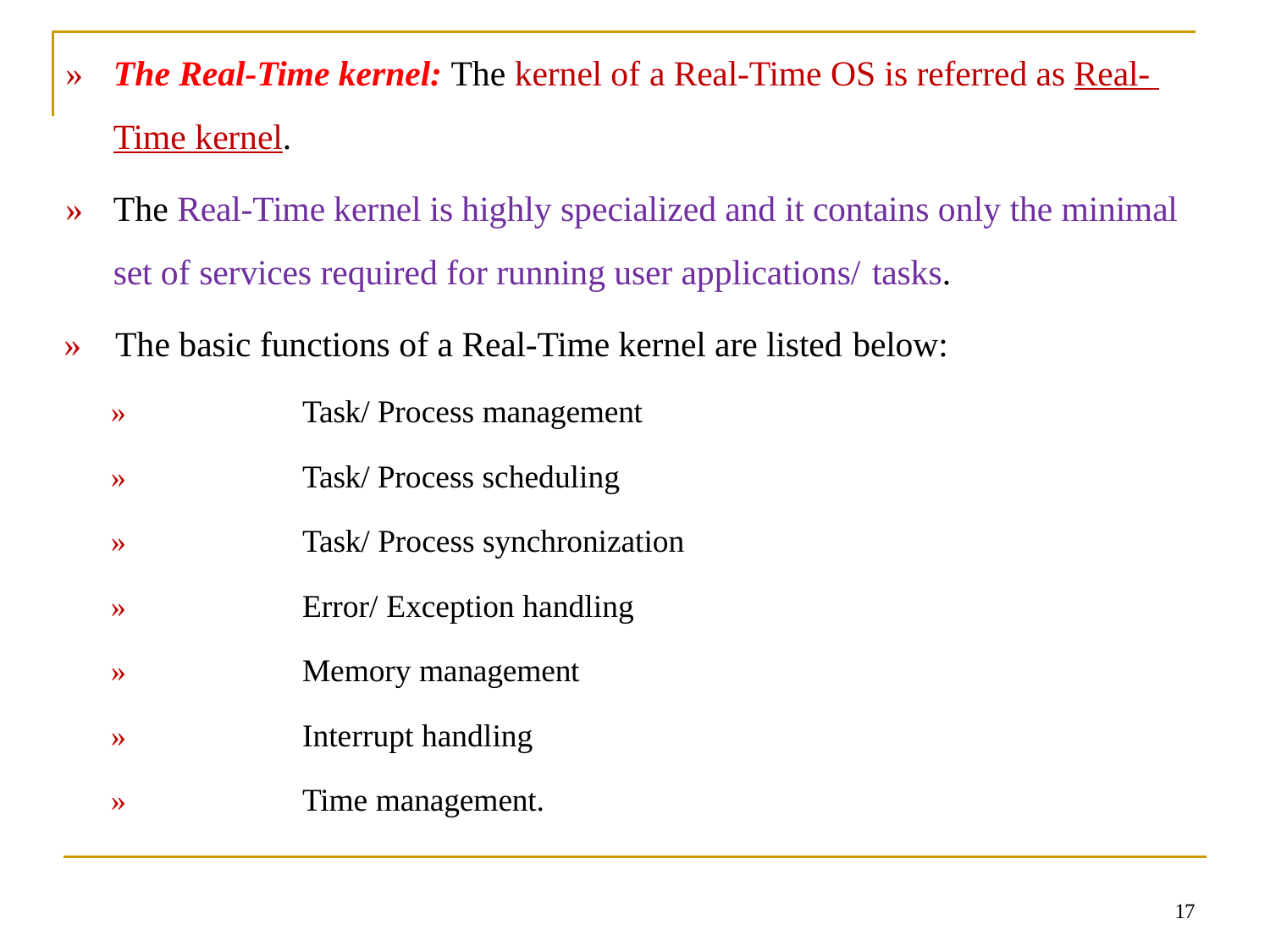

# »	The Real-Time kernel: The kernel of a Real-Time OS is referred as Real-  Time kernel.
»	The Real-Time kernel is highly specialized and it contains only the minimal  set of services required for running user applications/ tasks.
»	The basic functions of a Real-Time kernel are listed below:
»	Task/ Process management
»	Task/ Process scheduling
»	Task/ Process synchronization
»	Error/ Exception handling
»	Memory management
»	Interrupt handling
»	Time management.

17